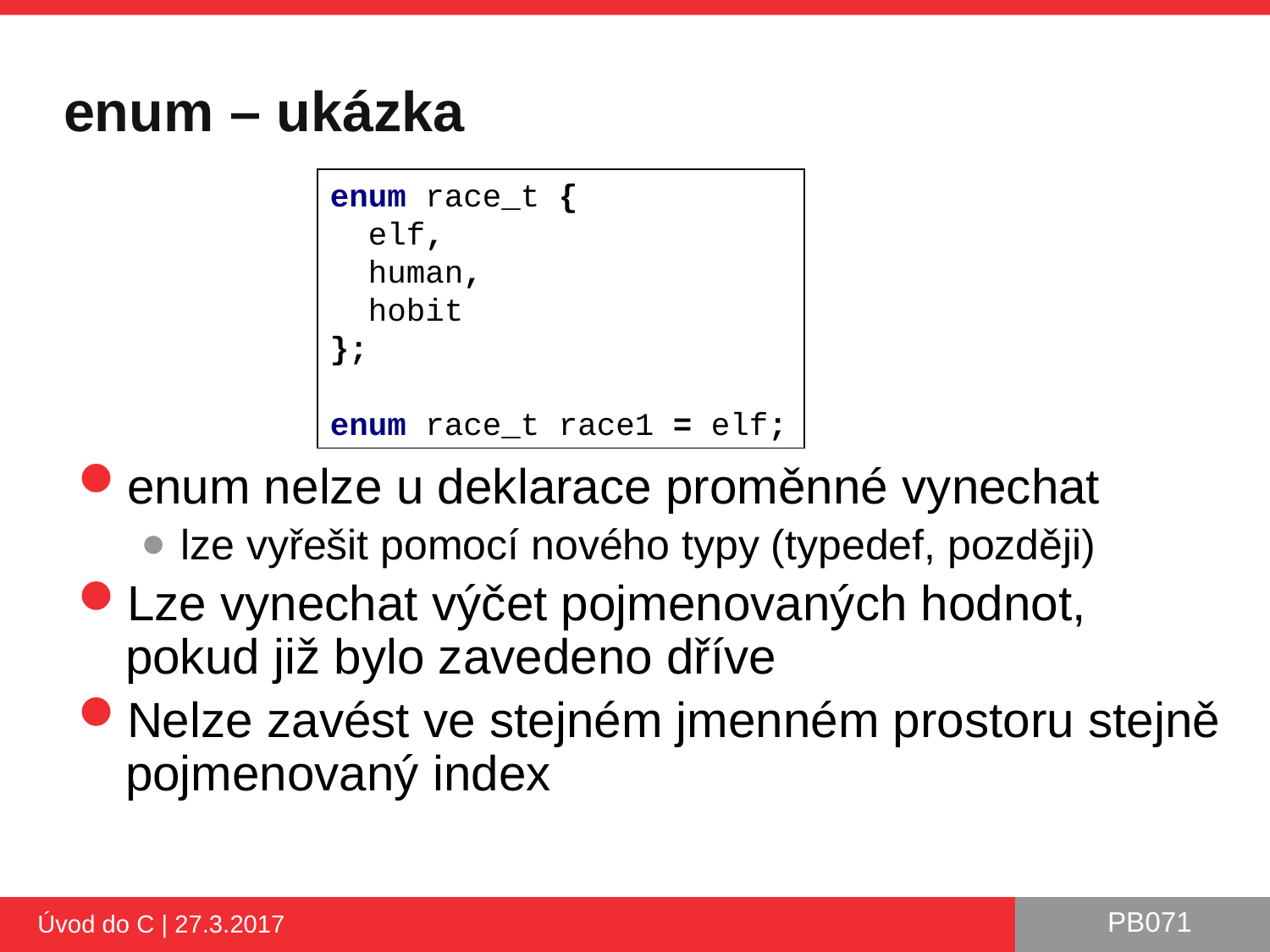

# enum – ukázka
enum race_t {
  elf,
  human,
  hobit
};

enum race_t race1 = elf;

enum nelze u deklarace proměnné vynechat
lze vyřešit pomocí nového typy (typedef, později)
Lze vynechat výčet pojmenovaných hodnot, pokud již bylo zavedeno dříve
Nelze zavést ve stejném jmenném prostoru stejně pojmenovaný index
Úvod do C | 27.3.2017